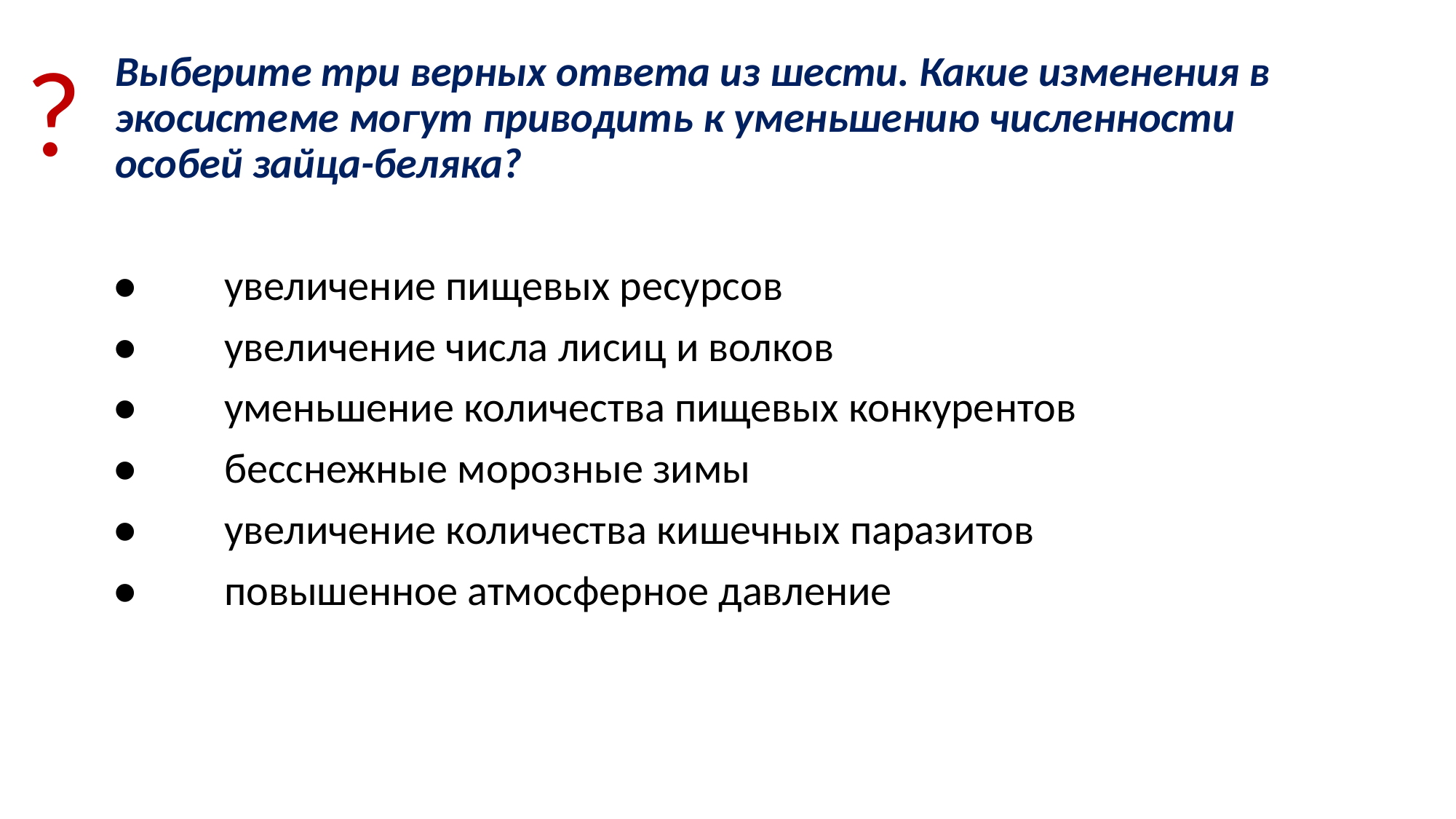

?
# Выберите три верных ответа из шести. Какие изменения в экосистеме могут приводить к уменьшению численности особей зайца-беляка?

⦁	увеличение пищевых ресурсов
⦁	увеличение числа лисиц и волков
⦁	уменьшение количества пищевых конкурентов
⦁	бесснежные морозные зимы
⦁	увеличение количества кишечных паразитов
⦁	повышенное атмосферное давление